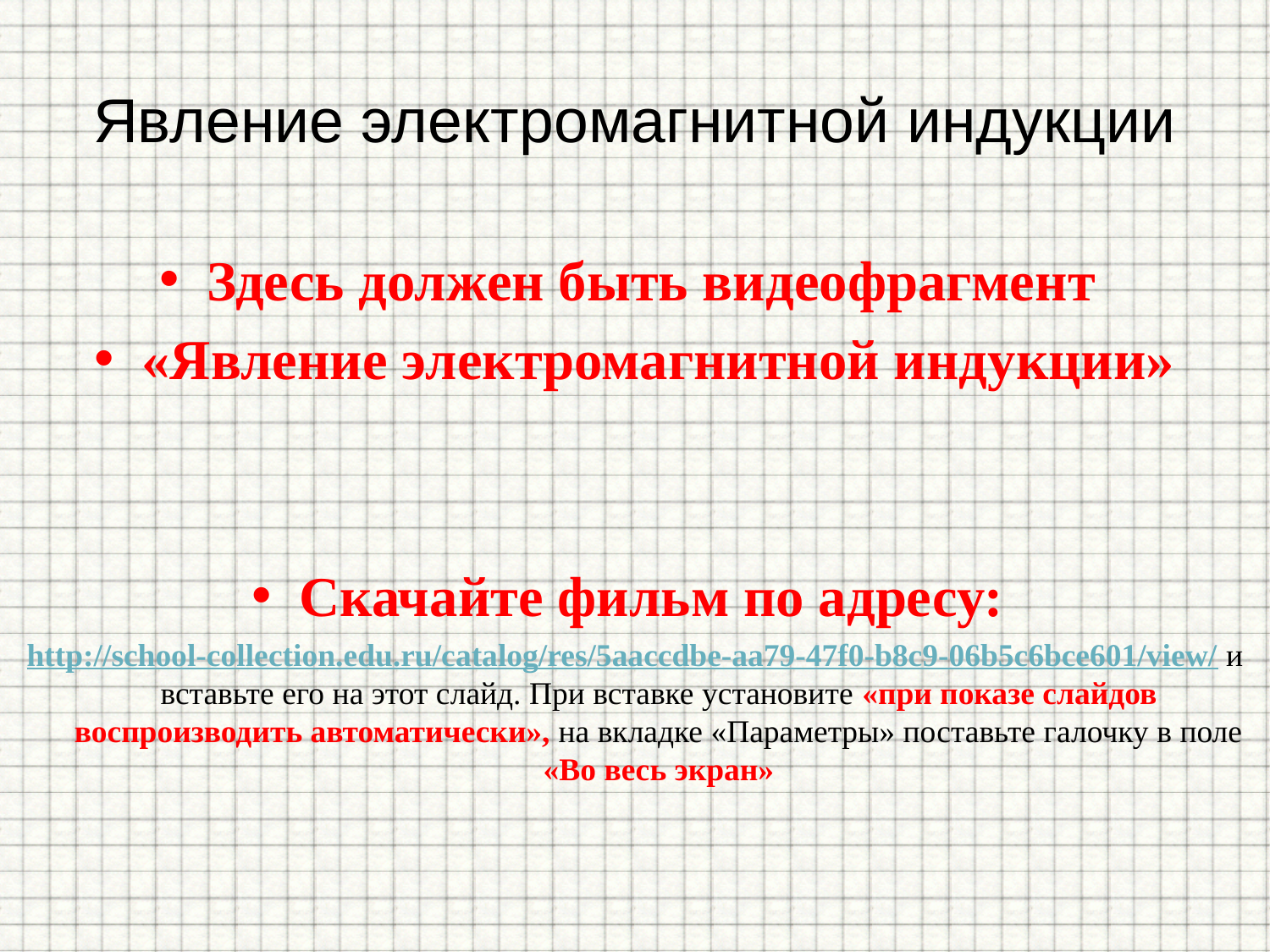

# Явление электромагнитной индукции
Здесь должен быть видеофрагмент
«Явление электромагнитной индукции»

Скачайте фильм по адресу:
http://school-collection.edu.ru/catalog/res/5aaccdbe-aa79-47f0-b8c9-06b5c6bce601/view/ и вставьте его на этот слайд. При вставке установите «при показе слайдов воспроизводить автоматически», на вкладке «Параметры» поставьте галочку в поле «Во весь экран»